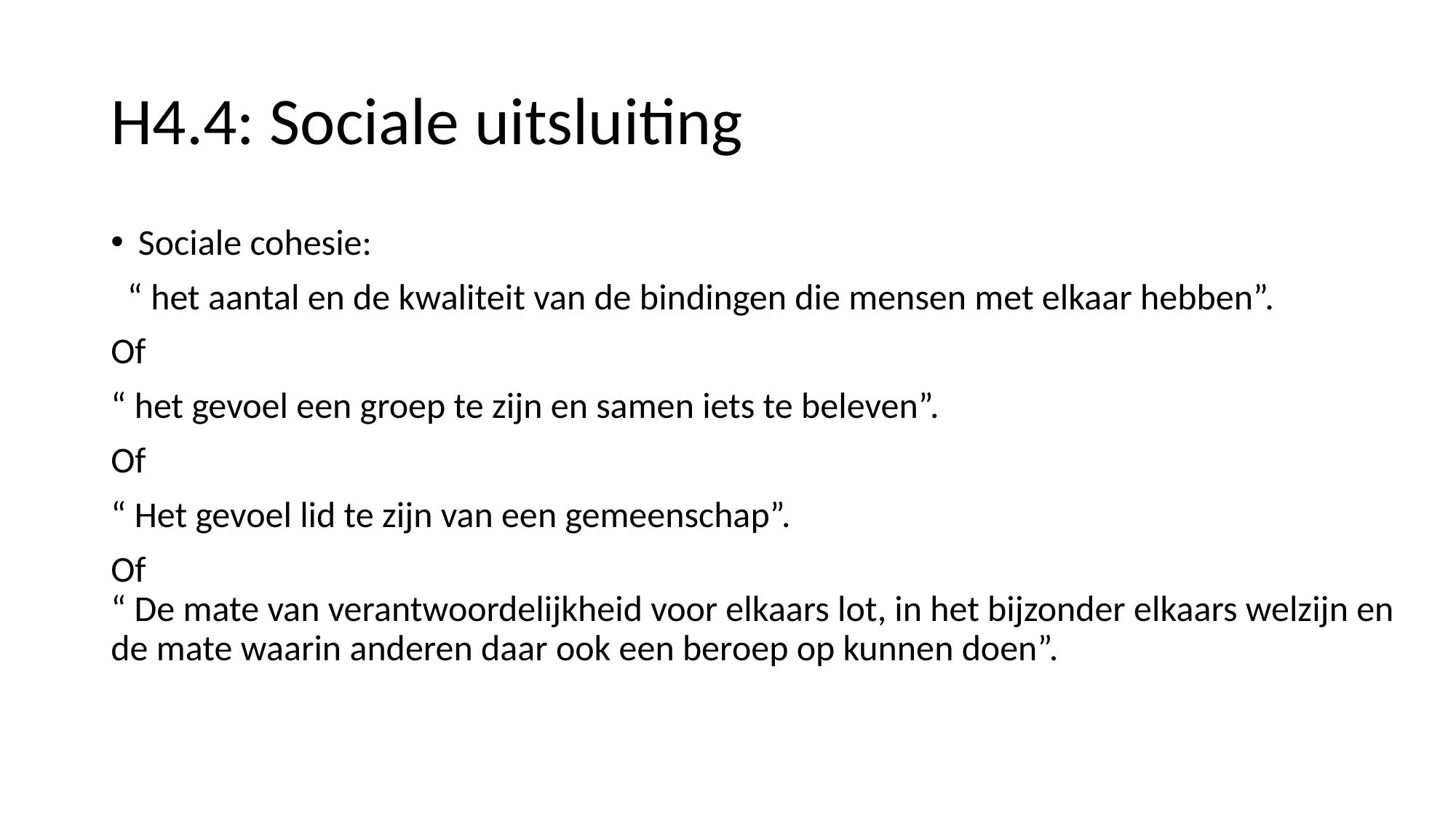

# H4.4: Sociale uitsluiting
Sociale cohesie:
  “ het aantal en de kwaliteit van de bindingen die mensen met elkaar hebben”.
Of
“ het gevoel een groep te zijn en samen iets te beleven”.
Of
“ Het gevoel lid te zijn van een gemeenschap”.
Of
“ De mate van verantwoordelijkheid voor elkaars lot, in het bijzonder elkaars welzijn en de mate waarin anderen daar ook een beroep op kunnen doen”.